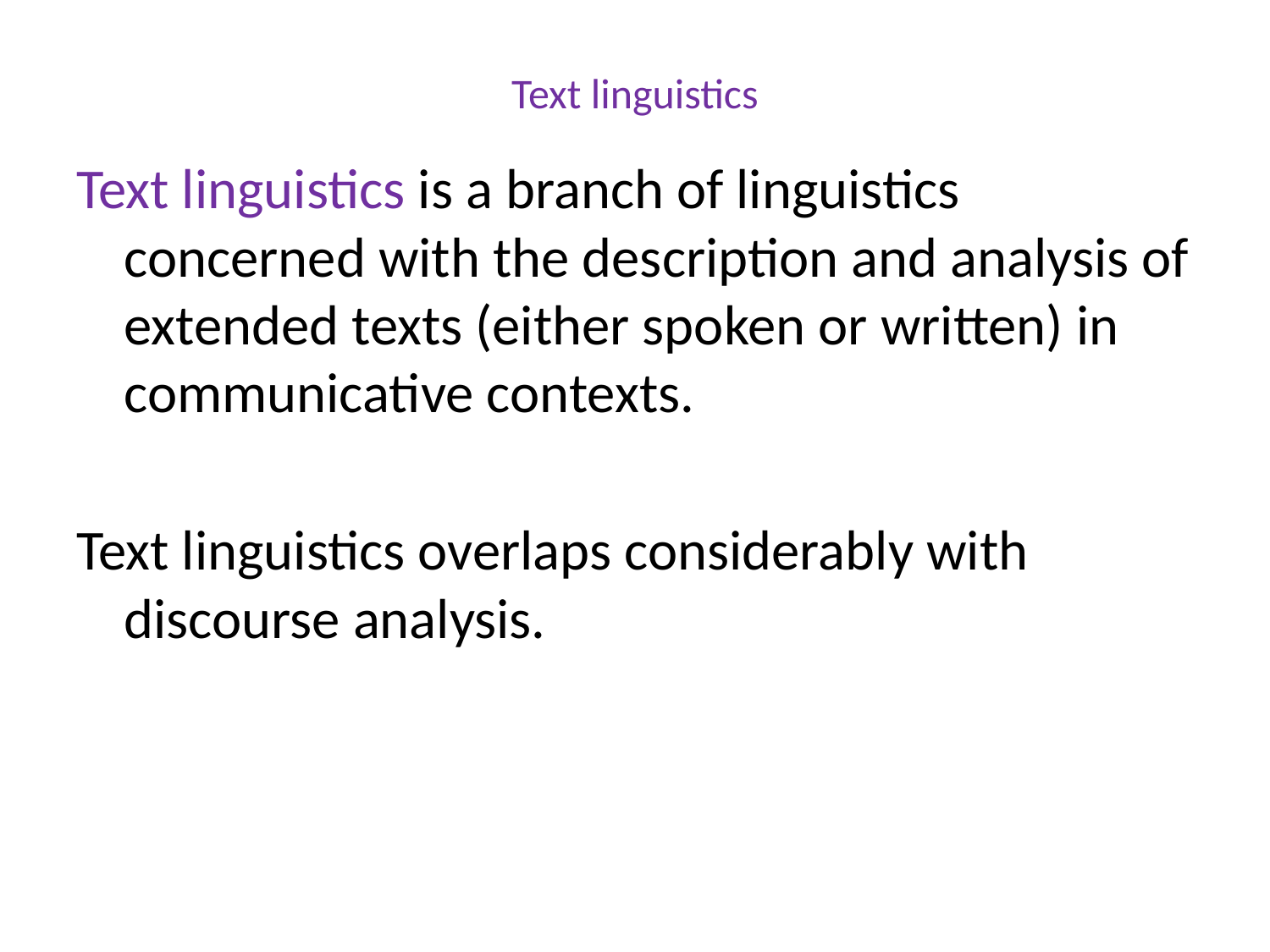

# Text linguistics
Text linguistics is a branch of linguistics concerned with the description and analysis of extended texts (either spoken or written) in communicative contexts.

Text linguistics overlaps considerably with discourse analysis.